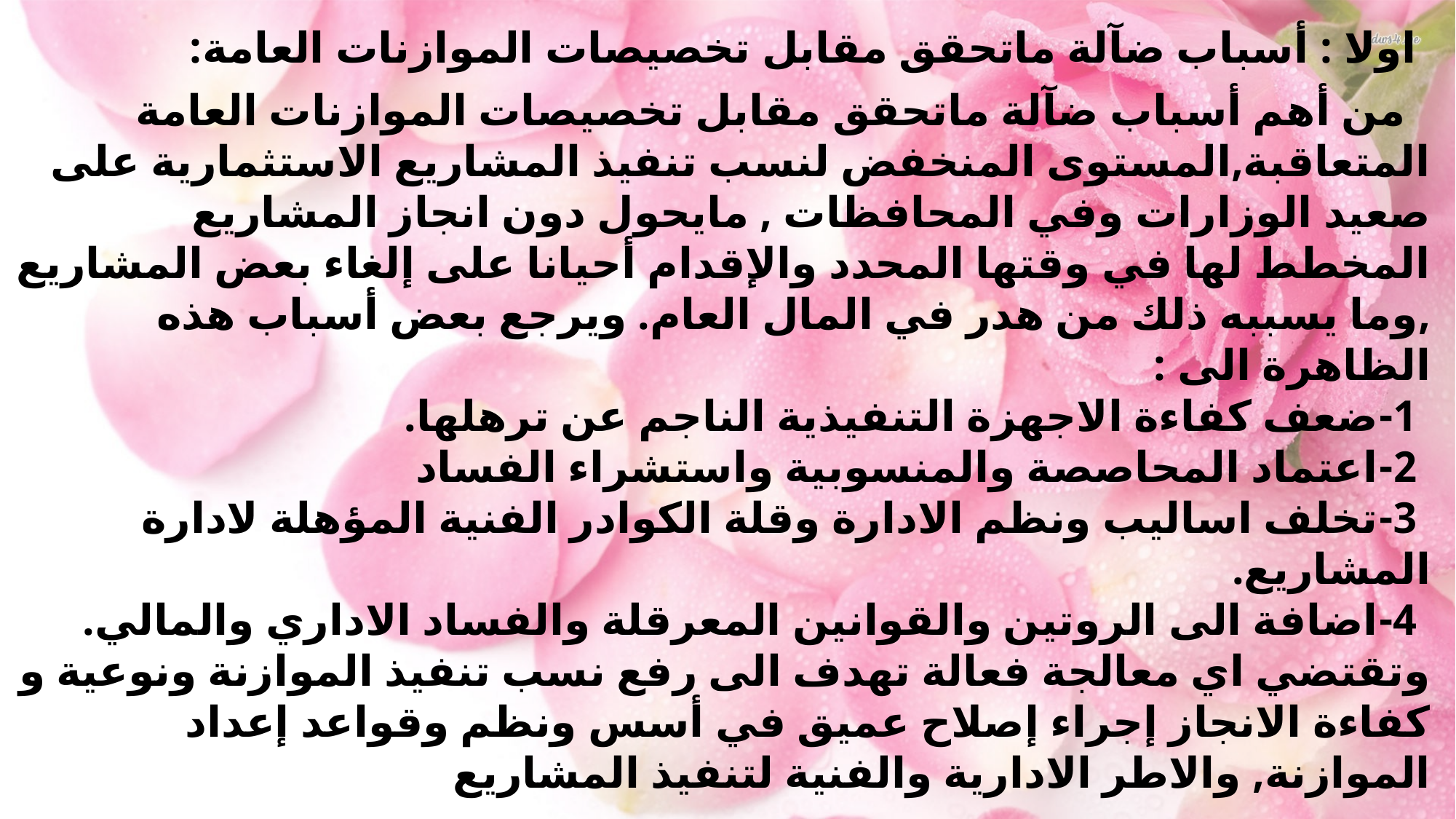

اولا : أسباب ضآلة ماتحقق مقابل تخصيصات الموازنات العامة:
 من أهم أسباب ضآلة ماتحقق مقابل تخصيصات الموازنات العامة المتعاقبة,المستوى المنخفض لنسب تنفيذ المشاريع الاستثمارية على صعيد الوزارات وفي المحافظات , مايحول دون انجاز المشاريع المخطط لها في وقتها المحدد والإقدام أحيانا على إلغاء بعض المشاريع ,وما يسببه ذلك من هدر في المال العام. ويرجع بعض أسباب هذه الظاهرة الى :
1-ضعف كفاءة الاجهزة التنفيذية الناجم عن ترهلها.
2-اعتماد المحاصصة والمنسوبية واستشراء الفساد
3-تخلف اساليب ونظم الادارة وقلة الكوادر الفنية المؤهلة لادارة المشاريع.
4-اضافة الى الروتين والقوانين المعرقلة والفساد الاداري والمالي. وتقتضي اي معالجة فعالة تهدف الى رفع نسب تنفيذ الموازنة ونوعية و كفاءة الانجاز إجراء إصلاح عميق في أسس ونظم وقواعد إعداد الموازنة, والاطر الادارية والفنية لتنفيذ المشاريع